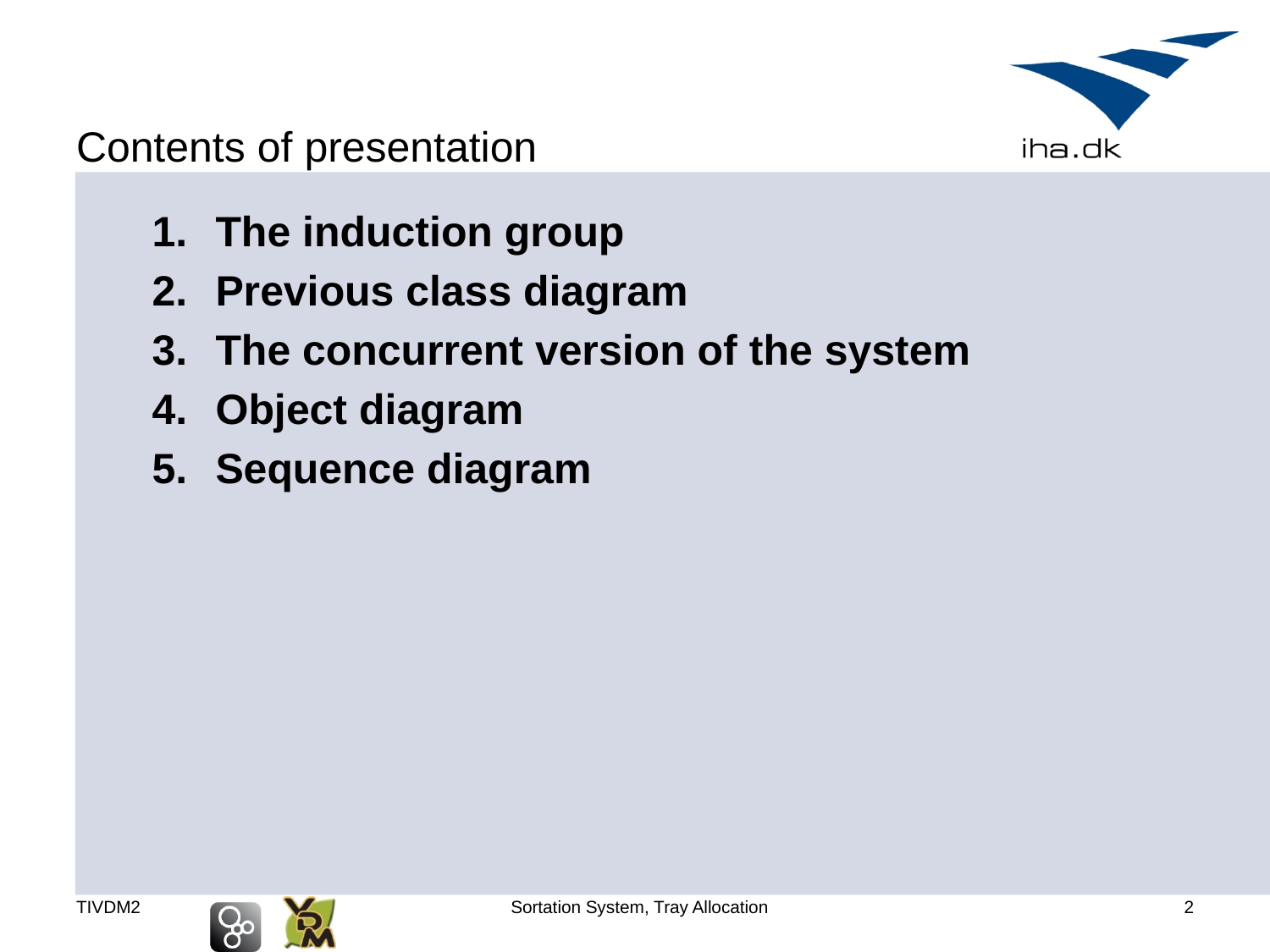

# Contents of presentation
The induction group
Previous class diagram
The concurrent version of the system
Object diagram
Sequence diagram

TIVDM2
Sortation System, Tray Allocation
2